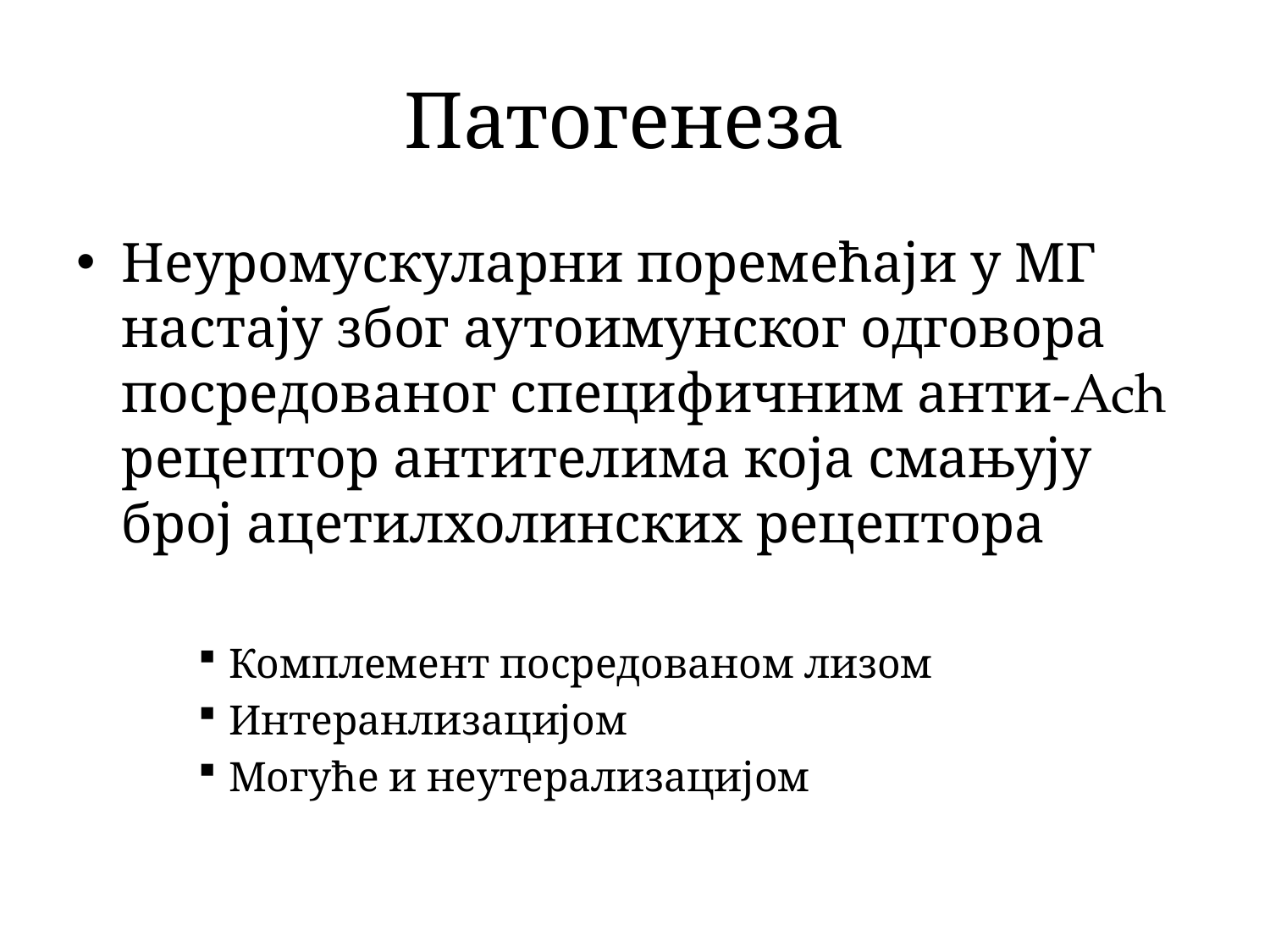

# Патогенеза
Неуромускуларни поремећаји у МГ настају због аутоимунског одговора посредованог специфичним анти-Ach рецептор антителима која смањују број ацетилхолинских рецептора

Комплемент посредованом лизом
Интеранлизацијом
Могуће и неутерализацијом